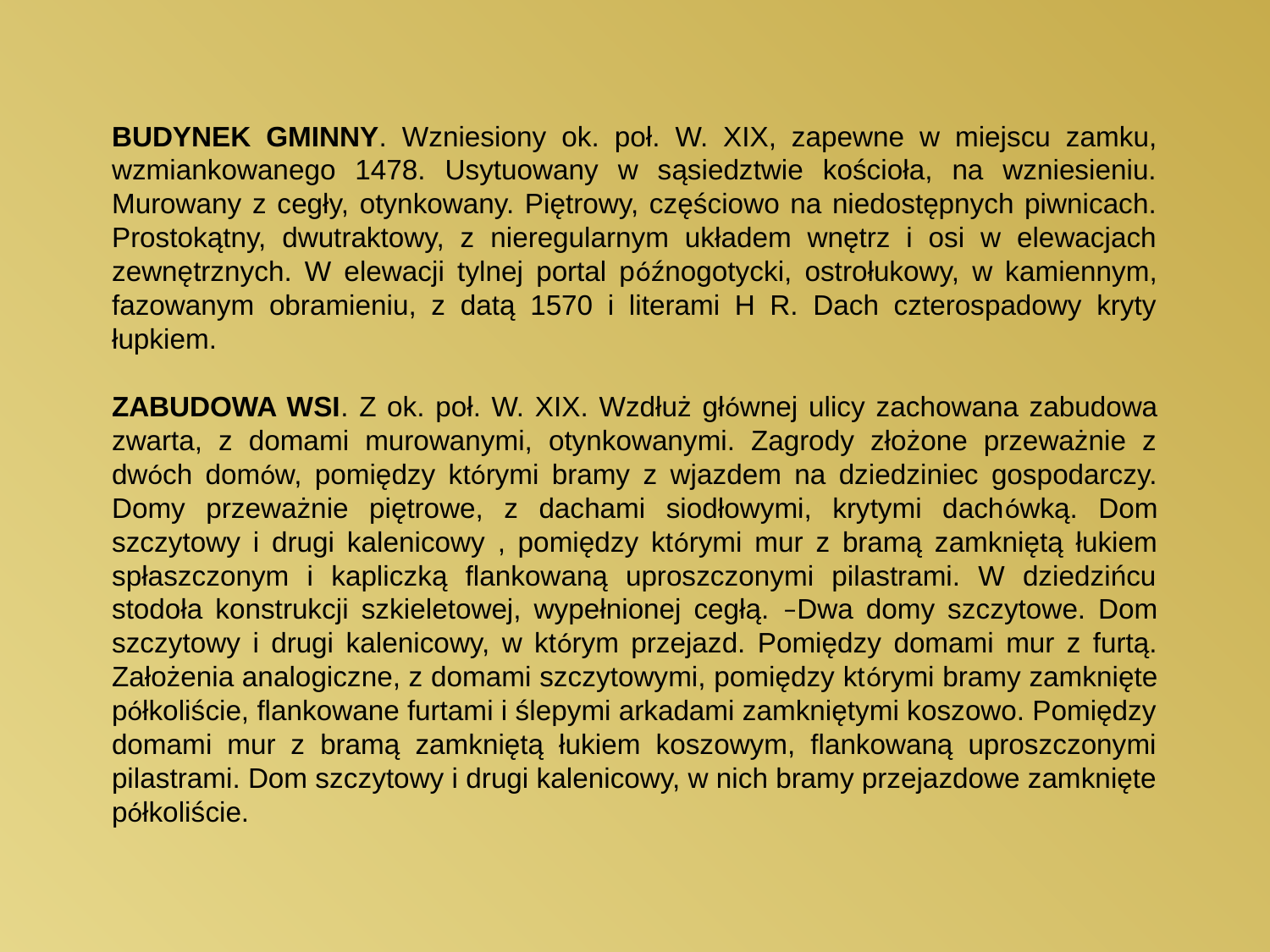

BUDYNEK GMINNY. Wzniesiony ok. poł. W. XIX, zapewne w miejscu zamku, wzmiankowanego 1478. Usytuowany w sąsiedztwie kościoła, na wzniesieniu. Murowany z cegły, otynkowany. Piętrowy, częściowo na niedostępnych piwnicach. Prostokątny, dwutraktowy, z nieregularnym układem wnętrz i osi w elewacjach zewnętrznych. W elewacji tylnej portal późnogotycki, ostrołukowy, w kamiennym, fazowanym obramieniu, z datą 1570 i literami H R. Dach czterospadowy kryty łupkiem.

ZABUDOWA WSI. Z ok. poł. W. XIX. Wzdłuż głównej ulicy zachowana zabudowa zwarta, z domami murowanymi, otynkowanymi. Zagrody złożone przeważnie z dwóch domów, pomiędzy którymi bramy z wjazdem na dziedziniec gospodarczy. Domy przeważnie piętrowe, z dachami siodłowymi, krytymi dachówką. Dom szczytowy i drugi kalenicowy , pomiędzy którymi mur z bramą zamkniętą łukiem spłaszczonym i kapliczką flankowaną uproszczonymi pilastrami. W dziedzińcu stodoła konstrukcji szkieletowej, wypełnionej cegłą. –Dwa domy szczytowe. Dom szczytowy i drugi kalenicowy, w którym przejazd. Pomiędzy domami mur z furtą. Założenia analogiczne, z domami szczytowymi, pomiędzy którymi bramy zamknięte półkoliście, flankowane furtami i ślepymi arkadami zamkniętymi koszowo. Pomiędzy domami mur z bramą zamkniętą łukiem koszowym, flankowaną uproszczonymi pilastrami. Dom szczytowy i drugi kalenicowy, w nich bramy przejazdowe zamknięte półkoliście.